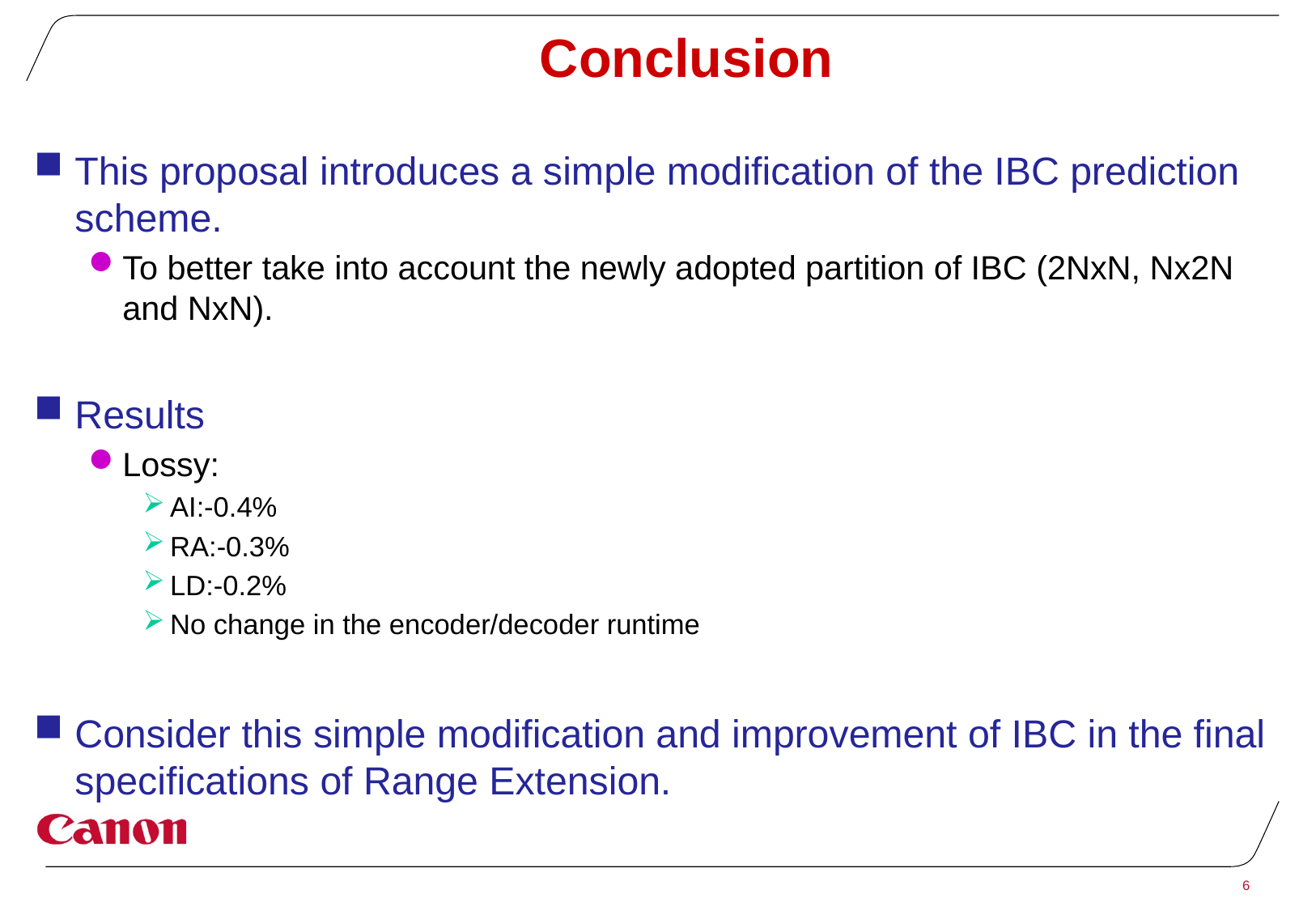

# Conclusion
This proposal introduces a simple modification of the IBC prediction scheme.
To better take into account the newly adopted partition of IBC (2NxN, Nx2N and NxN).

Results
Lossy:
AI:-0.4%
RA:-0.3%
LD:-0.2%
No change in the encoder/decoder runtime

Consider this simple modification and improvement of IBC in the final specifications of Range Extension.

6